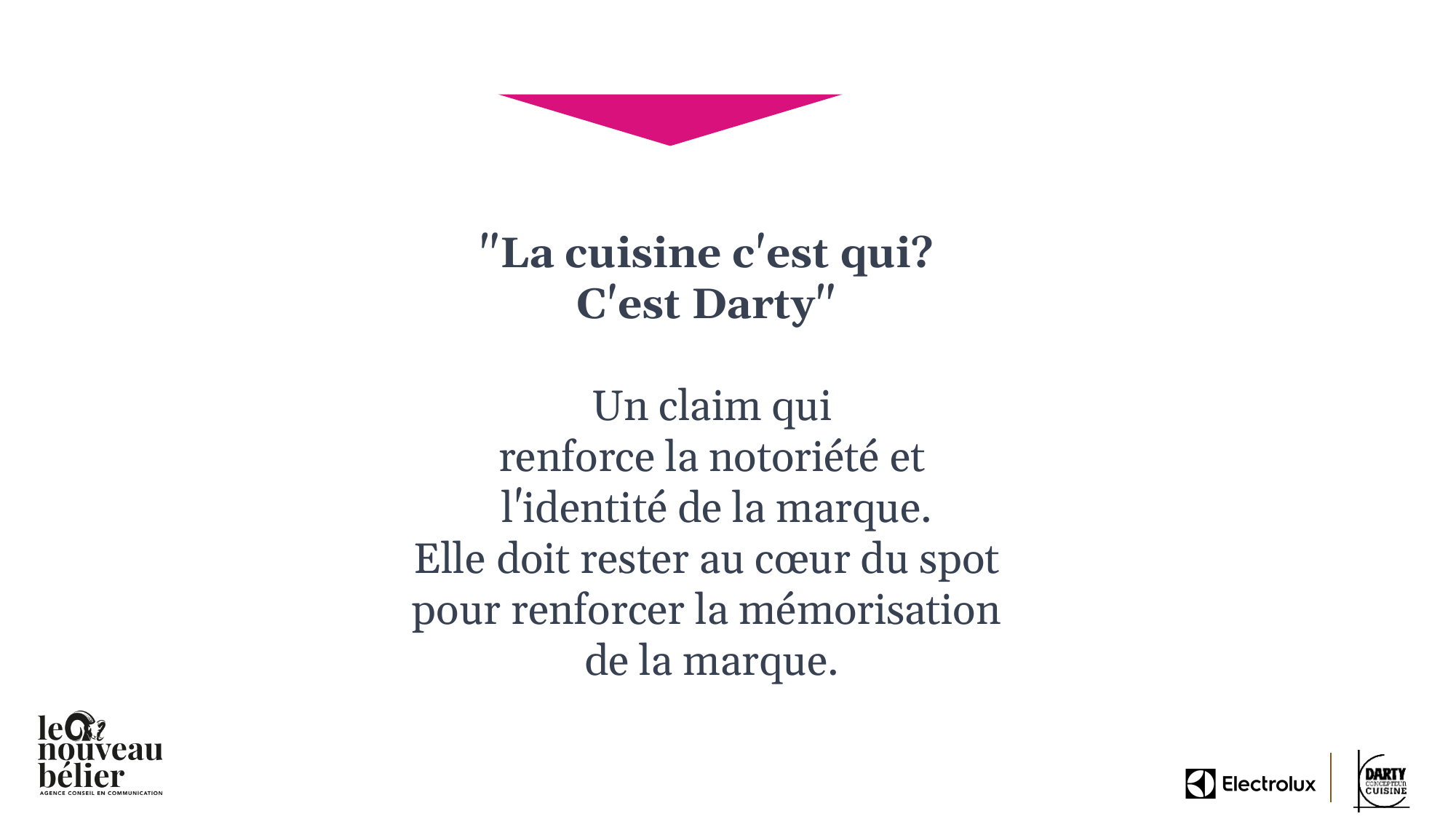

"La cuisine c'est qui?
C'est Darty"
Un claim qui
renforce la notoriété et
 l'identité de la marque.
Elle doit rester au cœur du spot
pour renforcer la mémorisation
de la marque.